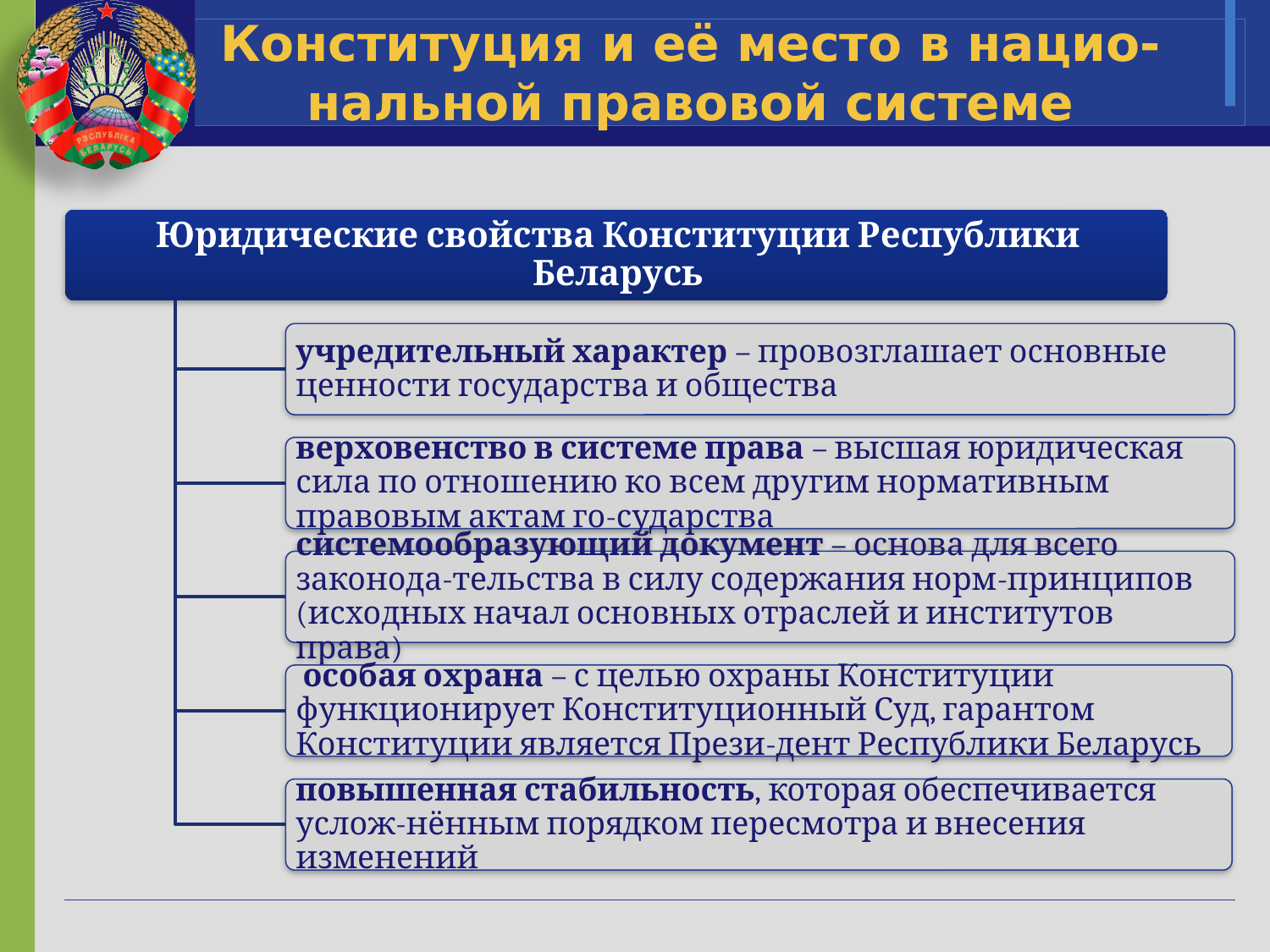

# Конституция и её место в нацио-нальной правовой системе
Юридические свойства Конституции Республики Беларусь
учредительный характер – провозглашает основные ценности государства и общества
верховенство в системе права – высшая юридическая сила по отношению ко всем другим нормативным правовым актам го-сударства
системообразующий документ – основа для всего законода-тельства в силу содержания норм-принципов (исходных начал основных отраслей и институтов права)
 особая охрана – с целью охраны Конституции функционирует Конституционный Суд, гарантом Конституции является Прези-дент Республики Беларусь
повышенная стабильность, которая обеспечивается услож-нённым порядком пересмотра и внесения изменений